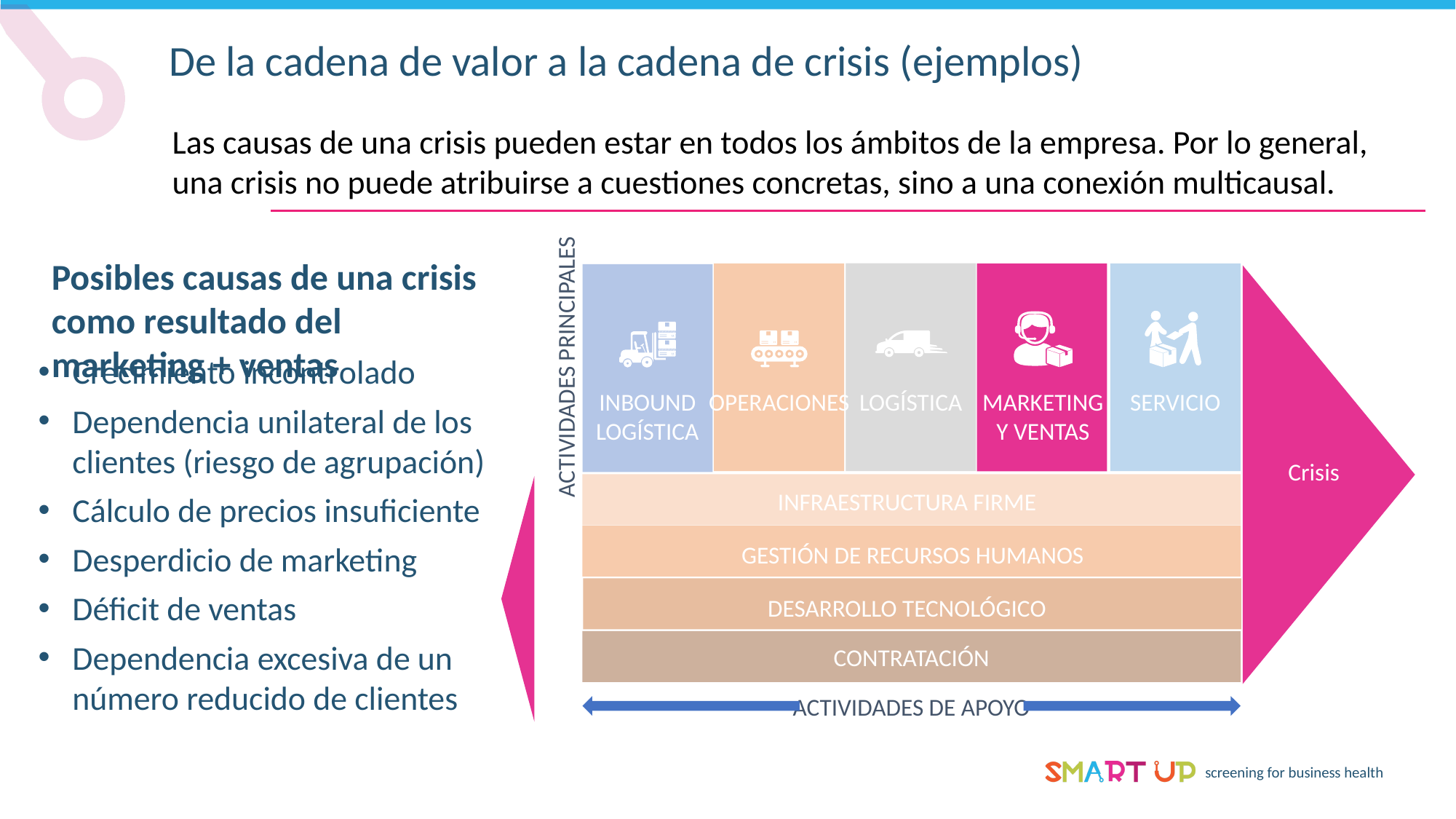

De la cadena de valor a la cadena de crisis (ejemplos)
Las causas de una crisis pueden estar en todos los ámbitos de la empresa. Por lo general, una crisis no puede atribuirse a cuestiones concretas, sino a una conexión multicausal.
Posibles causas de una crisis como resultado del marketing + ventas

ACTIVIDADES PRINCIPALES
OPERACIONES
INBOUND
LOGÍSTICA
LOGÍSTICA
MARKETING
Y VENTAS
SERVICIO

Crecimiento incontrolado
Dependencia unilateral de los clientes (riesgo de agrupación)
Cálculo de precios insuficiente
Desperdicio de marketing
Déficit de ventas
Dependencia excesiva de un número reducido de clientes
Crisis

INFRAESTRUCTURA FIRME
INFRAESTRUCTURA FIRME

GESTIÓN DE RECURSOS HUMANOS
GESTIÓN DE RECURSOS HUMANOS

DESARROLLO TECNOLÓGICO

CONTRATACIÓN
ACTIVIDADES DE APOYO